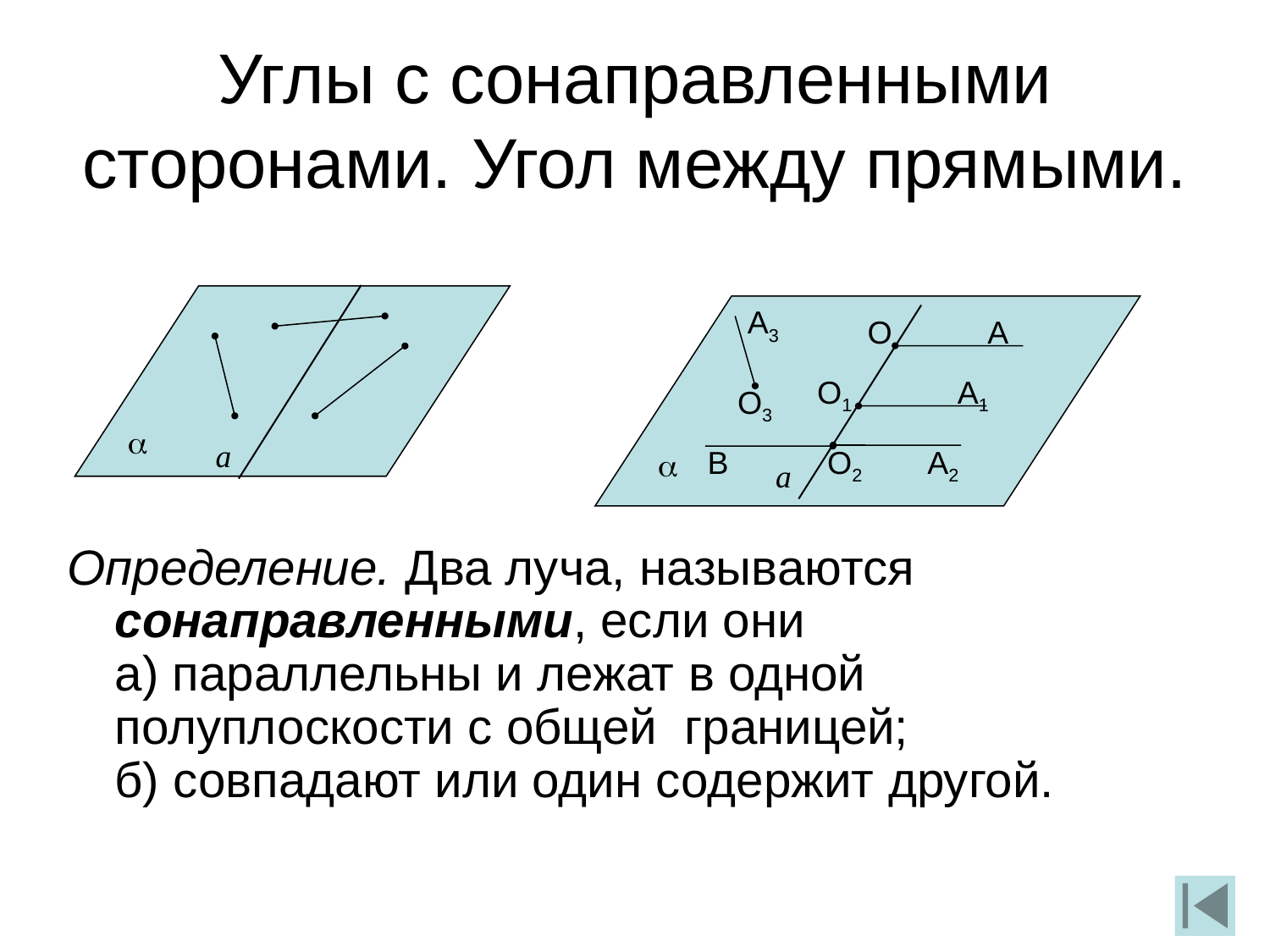

Углы с сонаправленными сторонами. Угол между прямыми.

α

α
А3
О
А

a

a
О1
А1
О3

В
О2
А2

Определение. Два луча, называются сонаправленными, если они
а) параллельны и лежат в одной полуплоскости с общей  границей;
б) совпадают или один содержит другой.